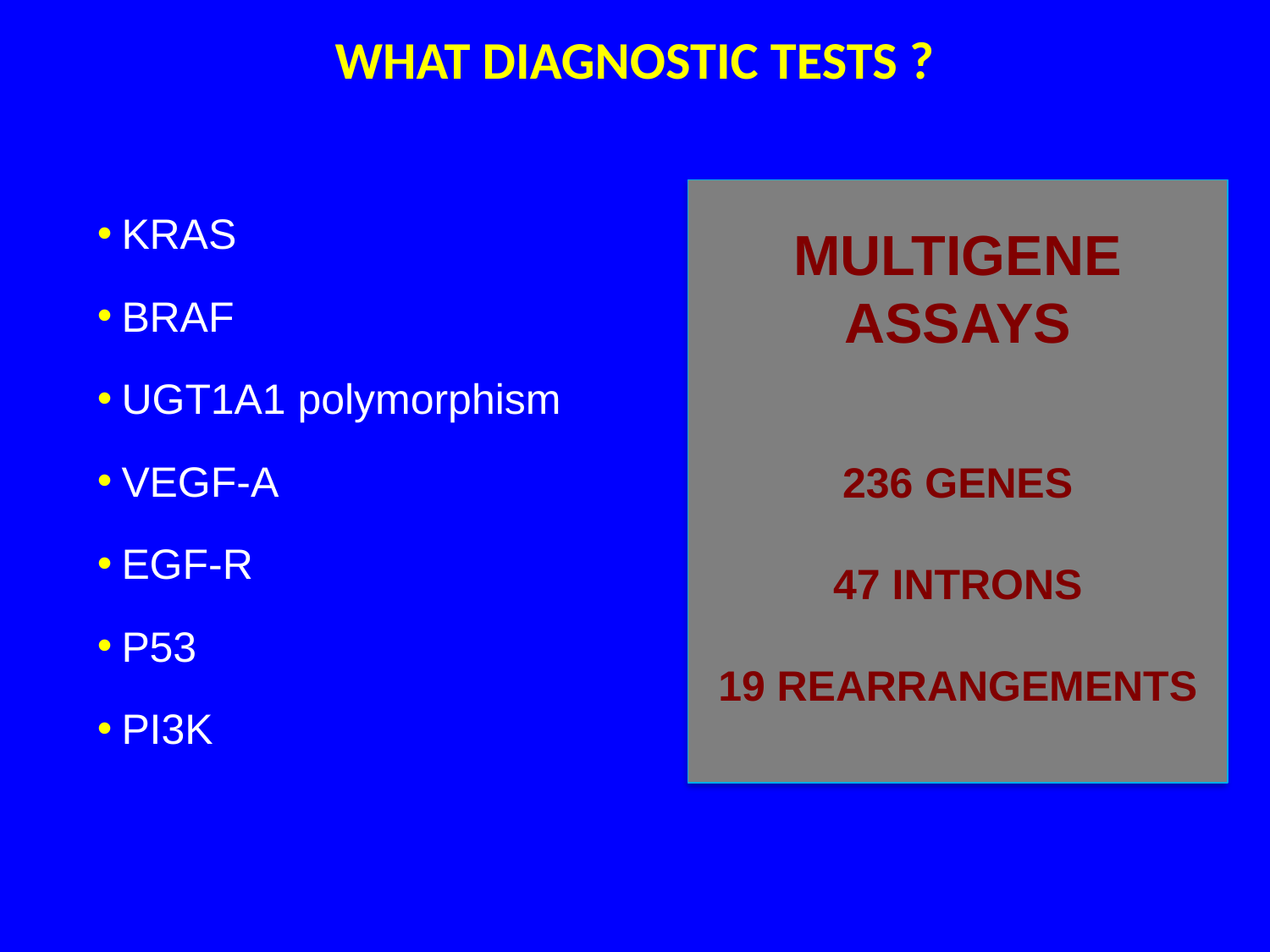

# WHAT DIAGNOSTIC TESTS ?

MULTIGENE ASSAYS

236 GENES

47 INTRONS

19 REARRANGEMENTS

KRAS
BRAF
UGT1A1 polymorphism
VEGF-A
EGF-R
P53
PI3K